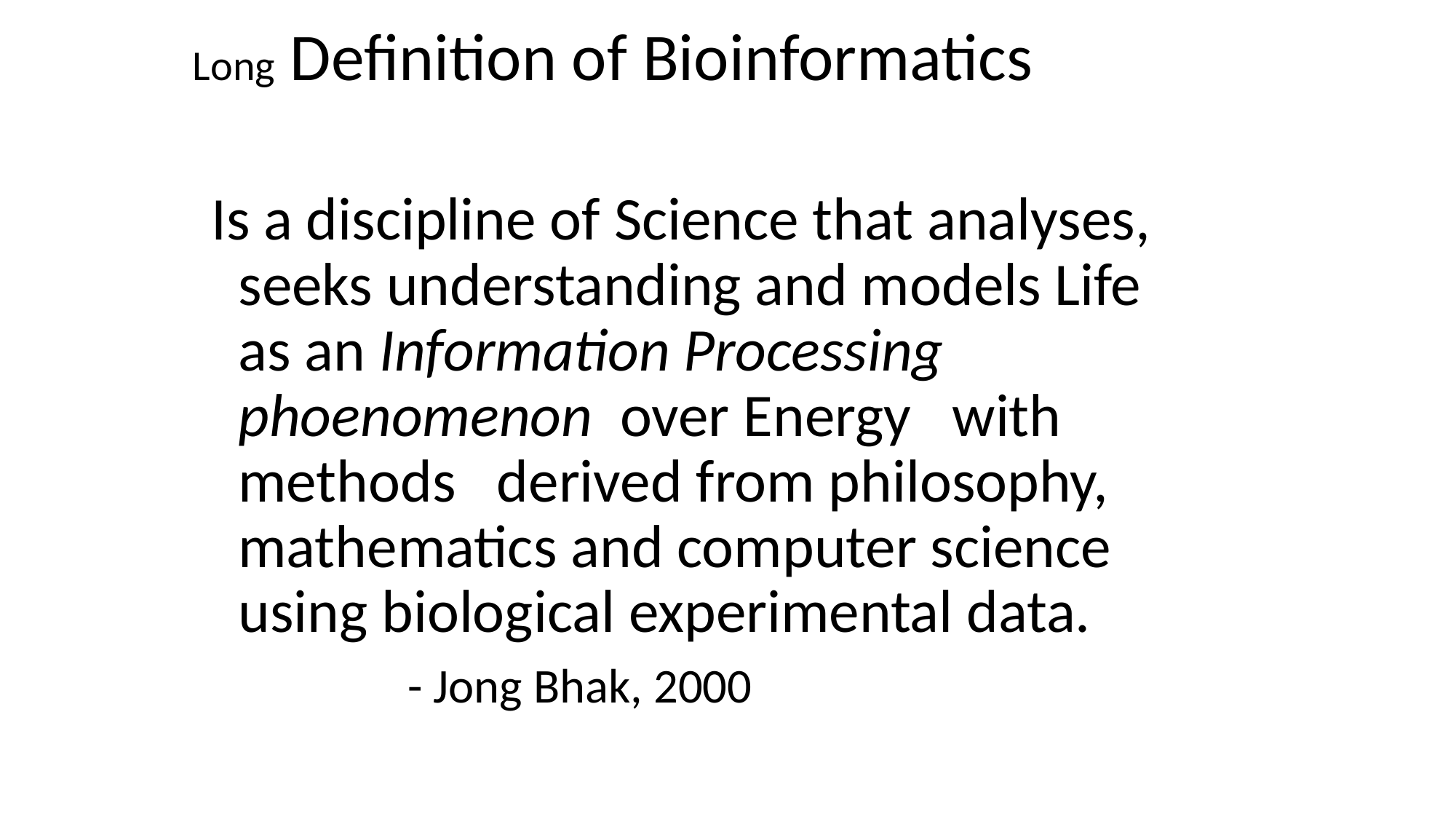

# Long Definition of Bioinformatics
Is a discipline of Science that analyses, seeks understanding and models Life  as an Information Processing phoenomenon  over Energy   with methods   derived from philosophy, mathematics and computer science   using biological experimental data.
                  - Jong Bhak, 2000